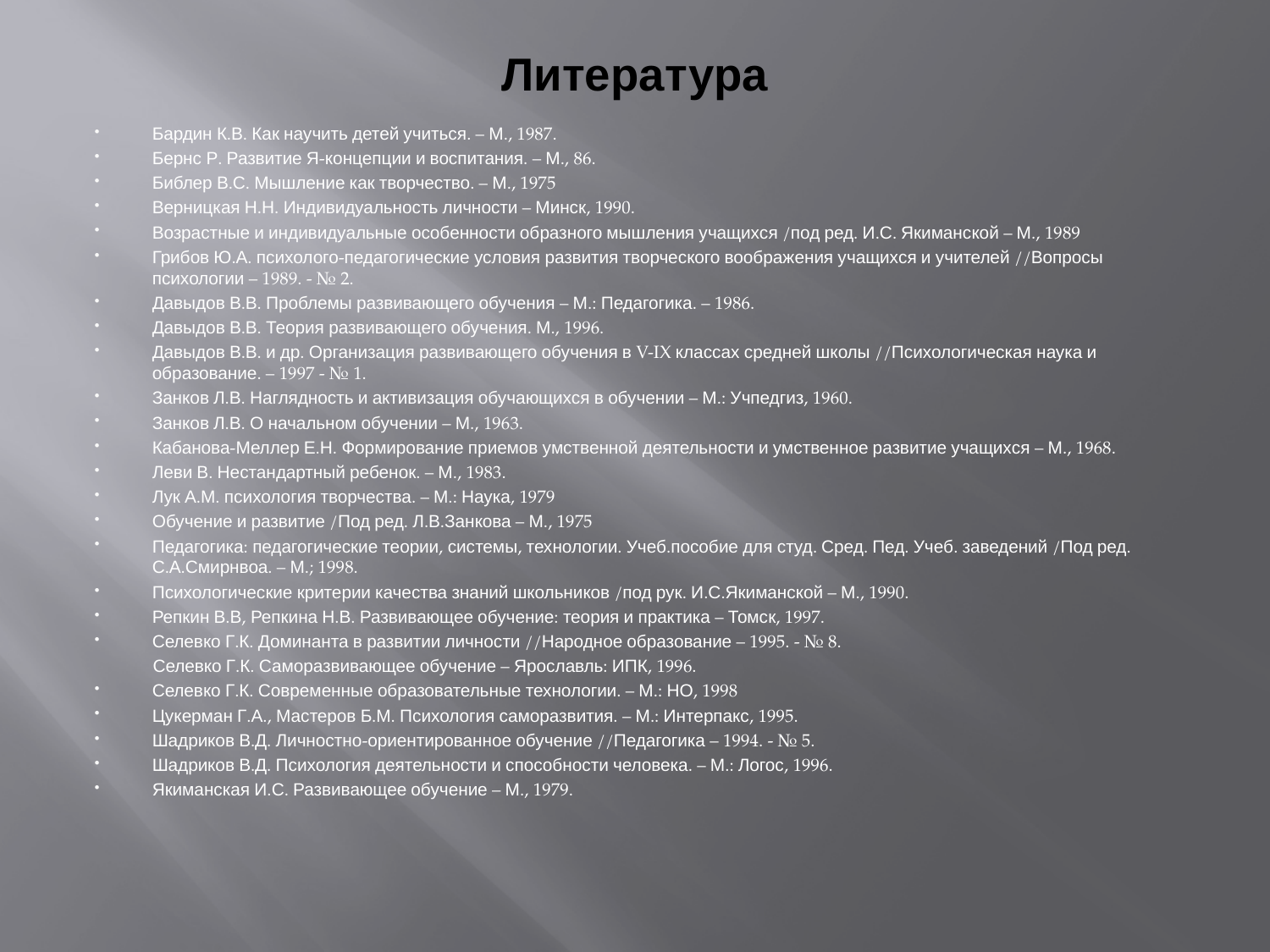

# Литература
Бардин К.В. Как научить детей учиться. – М., 1987.
Бернс Р. Развитие Я-концепции и воспитания. – М., 86.
Библер В.С. Мышление как творчество. – М., 1975
Верницкая Н.Н. Индивидуальность личности – Минск, 1990.
Возрастные и индивидуальные особенности образного мышления учащихся /под ред. И.С. Якиманской – М., 1989
Грибов Ю.А. психолого-педагогические условия развития творческого воображения учащихся и учителей //Вопросы психологии – 1989. - № 2.
Давыдов В.В. Проблемы развивающего обучения – М.: Педагогика. – 1986.
Давыдов В.В. Теория развивающего обучения. М., 1996.
Давыдов В.В. и др. Организация развивающего обучения в V-IX классах средней школы //Психологическая наука и образование. – 1997 - № 1.
Занков Л.В. Наглядность и активизация обучающихся в обучении – М.: Учпедгиз, 1960.
Занков Л.В. О начальном обучении – М., 1963.
Кабанова-Меллер Е.Н. Формирование приемов умственной деятельности и умственное развитие учащихся – М., 1968.
Леви В. Нестандартный ребенок. – М., 1983.
Лук А.М. психология творчества. – М.: Наука, 1979
Обучение и развитие /Под ред. Л.В.Занкова – М., 1975
Педагогика: педагогические теории, системы, технологии. Учеб.пособие для студ. Сред. Пед. Учеб. заведений /Под ред. С.А.Смирнвоа. – М.; 1998.
Психологические критерии качества знаний школьников /под рук. И.С.Якиманской – М., 1990.
Репкин В.В, Репкина Н.В. Развивающее обучение: теория и практика – Томск, 1997.
Селевко Г.К. Доминанта в развитии личности //Народное образование – 1995. - № 8.
             Селевко Г.К. Саморазвивающее обучение – Ярославль: ИПК, 1996.
Селевко Г.К. Современные образовательные технологии. – М.: НО, 1998
Цукерман Г.А., Мастеров Б.М. Психология саморазвития. – М.: Интерпакс, 1995.
Шадриков В.Д. Личностно-ориентированное обучение //Педагогика – 1994. - № 5.
Шадриков В.Д. Психология деятельности и способности человека. – М.: Логос, 1996.
Якиманская И.С. Развивающее обучение – М., 1979.